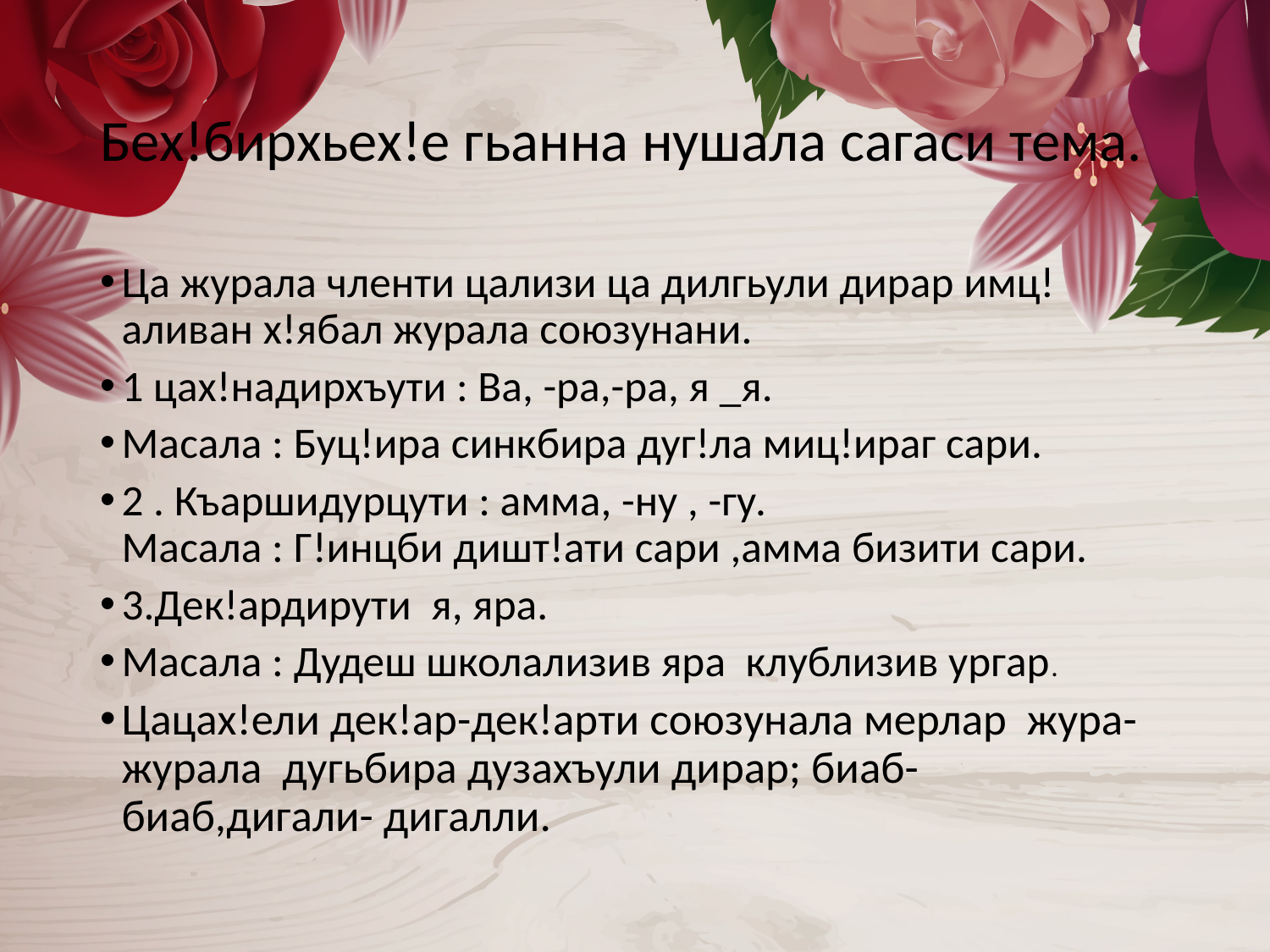

# Бех!бирхьех!е гьанна нушала сагаси тема.
Ца журала членти цализи ца дилгьули дирар имц!аливан х!ябал журала союзунани.
1 цах!надирхъути : Ва, -ра,-ра, я _я.
Масала : Буц!ира синкбира дуг!ла миц!ираг сари.
2 . Къаршидурцути : амма, -ну , -гу.
Масала : Г!инцби дишт!ати сари ,амма бизити сари.
3.Дек!ардирути  я, яра.
Масала : Дудеш школализив яра  клублизив ургар.
Цацах!ели дек!ар-дек!арти союзунала мерлар  жура-журала  дугьбира дузахъули дирар; биаб-биаб,дигали- дигалли.